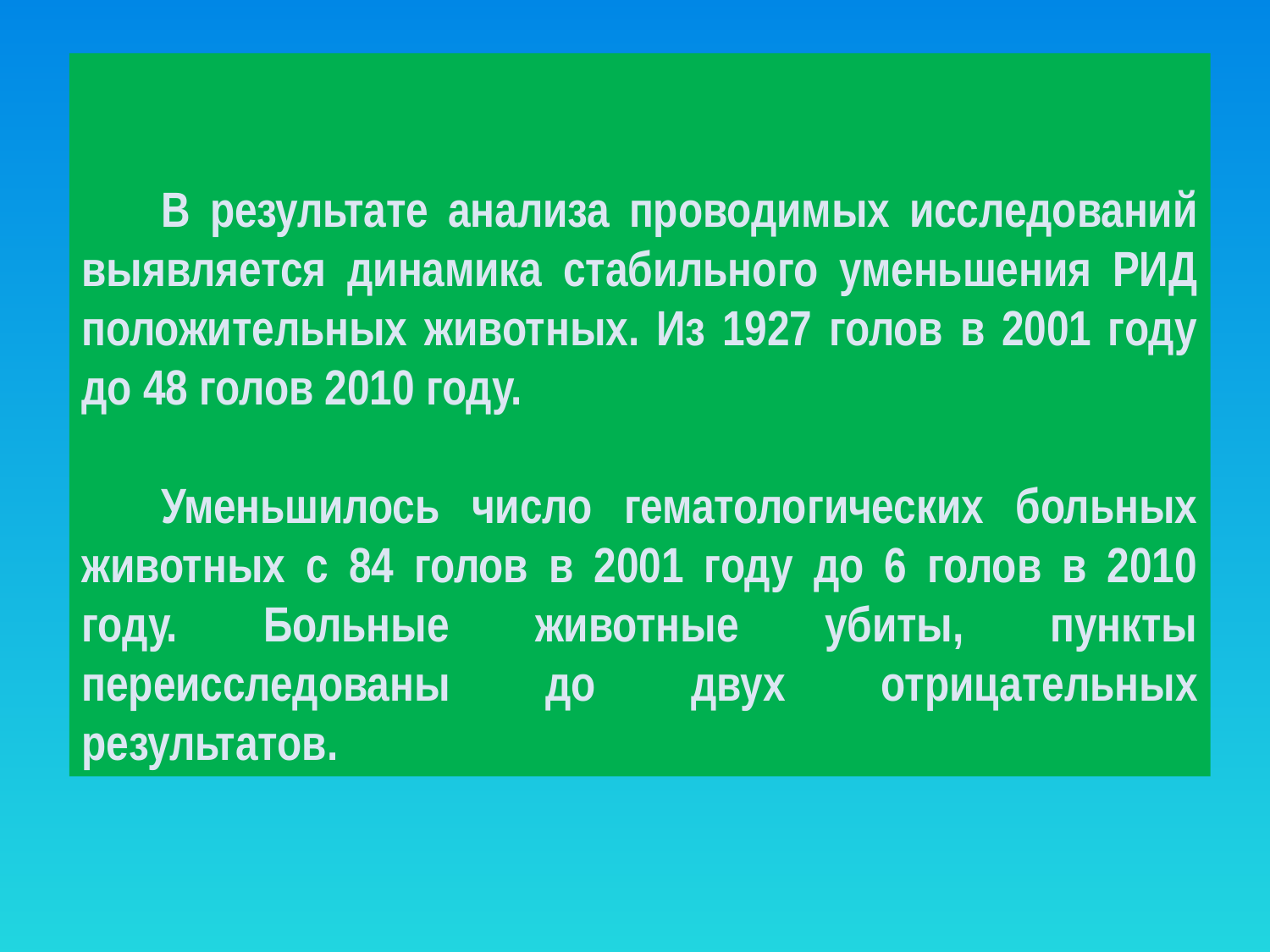

В результате анализа проводимых исследований выявляется динамика стабильного уменьшения РИД положительных животных. Из 1927 голов в 2001 году до 48 голов 2010 году.

Уменьшилось число гематологических больных животных с 84 голов в 2001 году до 6 голов в 2010 году. Больные животные убиты, пункты переисследованы до двух отрицательных результатов.